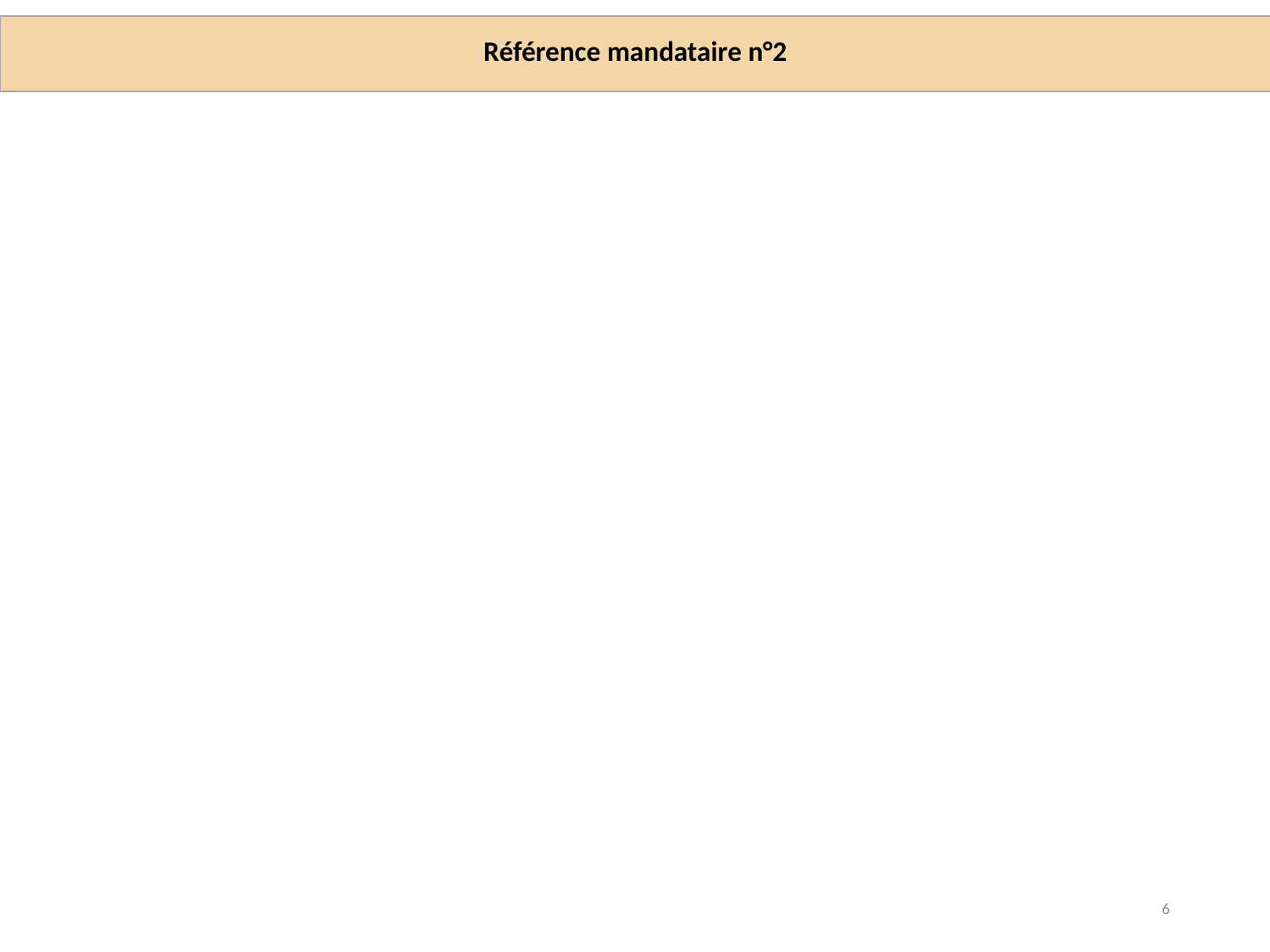

| Référence mandataire n°2 |
| --- |
6